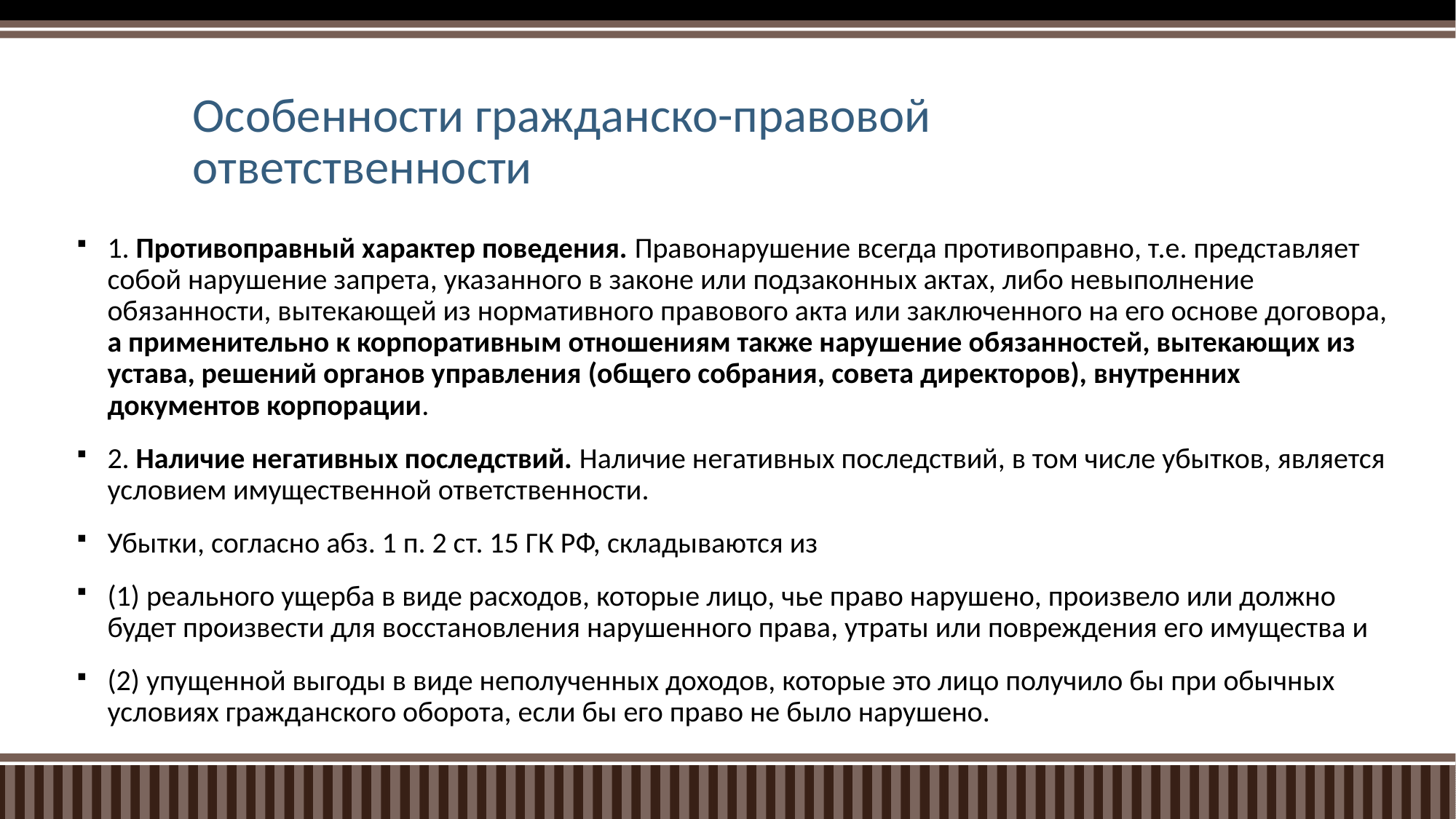

# Особенности гражданско-правовой ответственности
1. Противоправный характер поведения. Правонарушение всегда противоправно, т.е. представляет собой нарушение запрета, указанного в законе или подзаконных актах, либо невыполнение обязанности, вытекающей из нормативного правового акта или заключенного на его основе договора, а применительно к корпоративным отношениям также нарушение обязанностей, вытекающих из устава, решений органов управления (общего собрания, совета директоров), внутренних документов корпорации.
2. Наличие негативных последствий. Наличие негативных последствий, в том числе убытков, является условием имущественной ответственности.
Убытки, согласно абз. 1 п. 2 ст. 15 ГК РФ, складываются из
(1) реального ущерба в виде расходов, которые лицо, чье право нарушено, произвело или должно будет произвести для восстановления нарушенного права, утраты или повреждения его имущества и
(2) упущенной выгоды в виде неполученных доходов, которые это лицо получило бы при обычных условиях гражданского оборота, если бы его право не было нарушено.